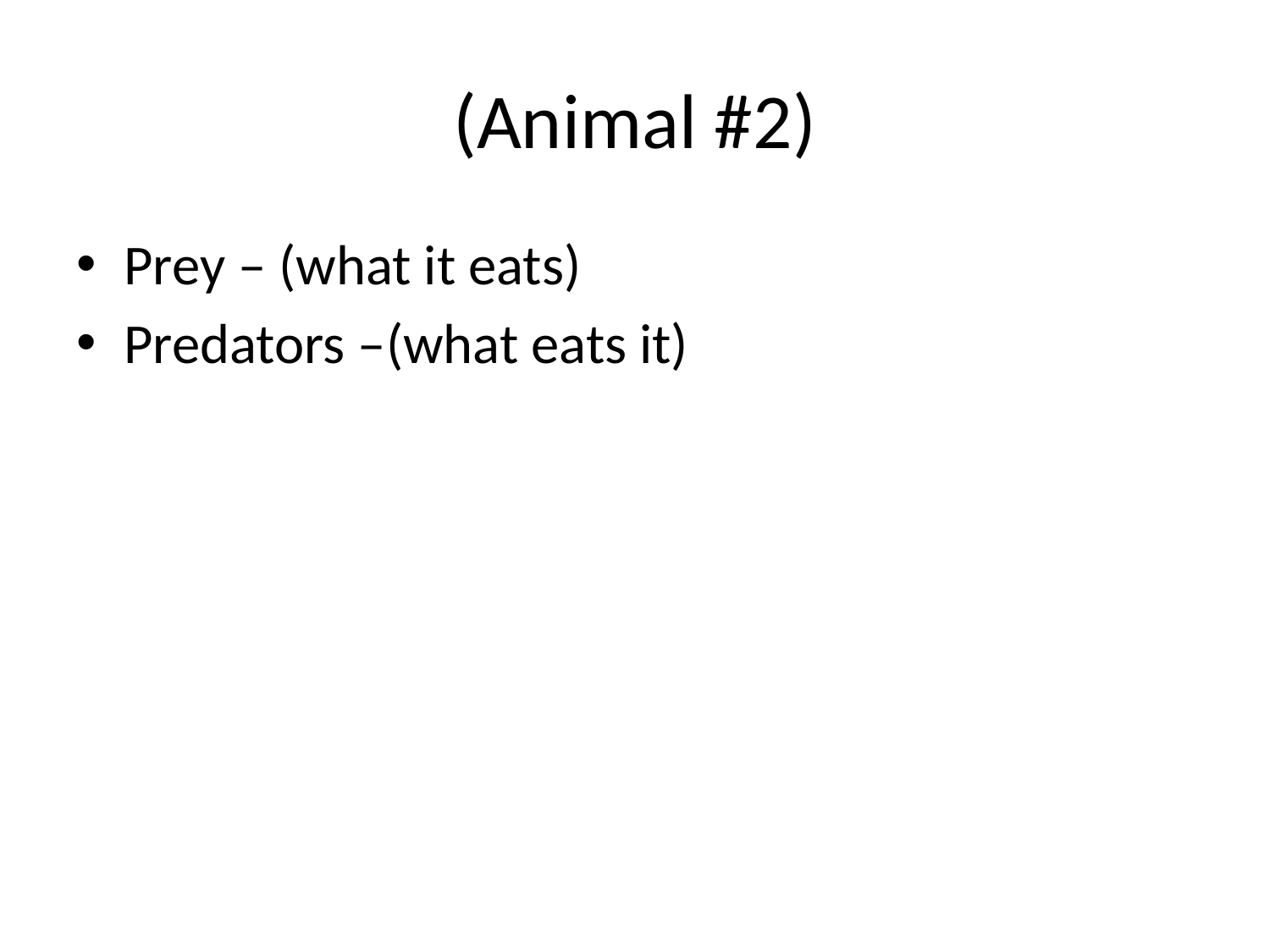

# (Animal #2)
Prey – (what it eats)
Predators –(what eats it)